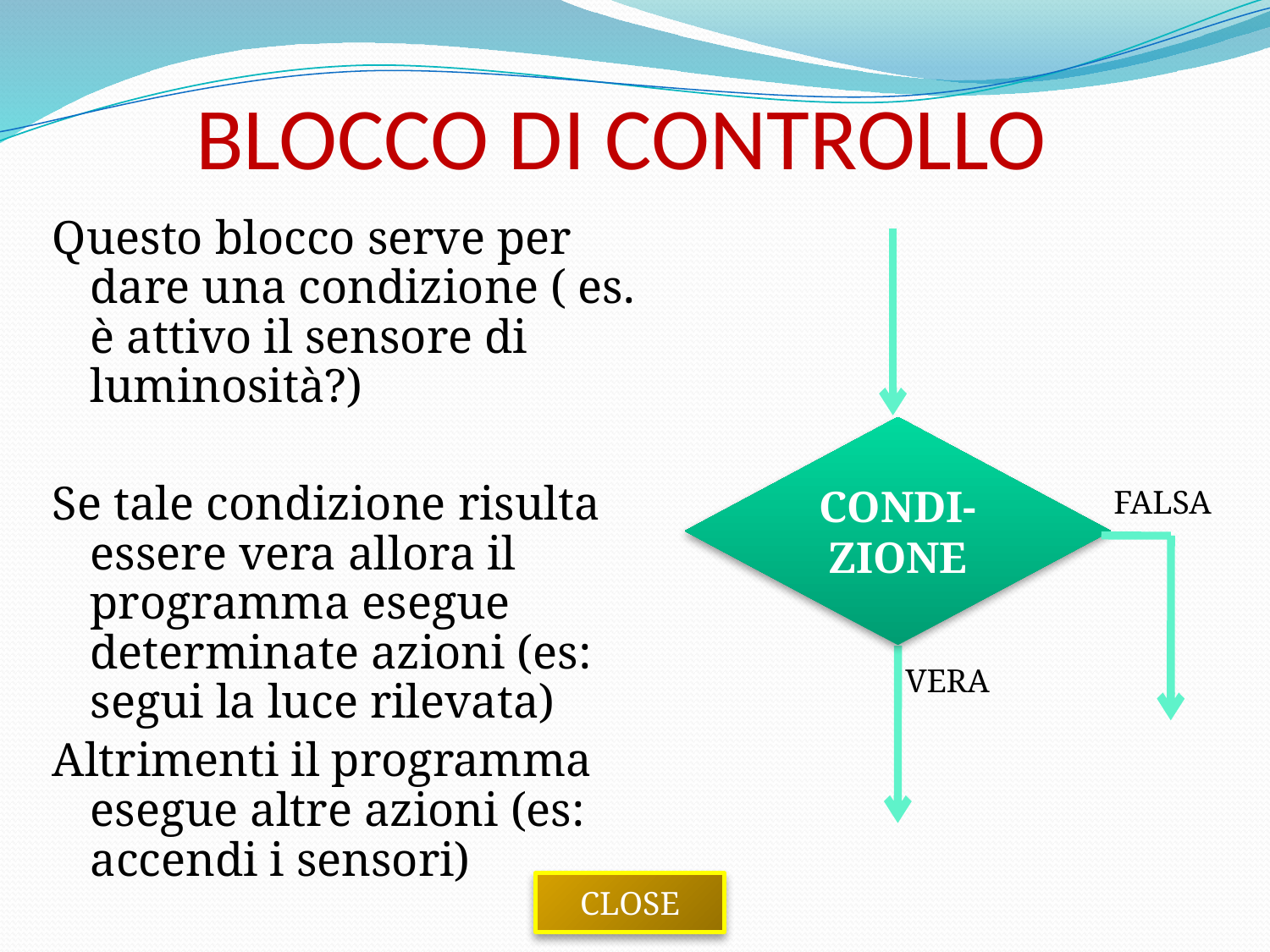

# BLOCCO DI CONTROLLO
Questo blocco serve per dare una condizione ( es. è attivo il sensore di luminosità?)

Se tale condizione risulta essere vera allora il programma esegue determinate azioni (es: segui la luce rilevata)
Altrimenti il programma esegue altre azioni (es: accendi i sensori)
CONDI-ZIONE
FALSA
VERA
CLOSE